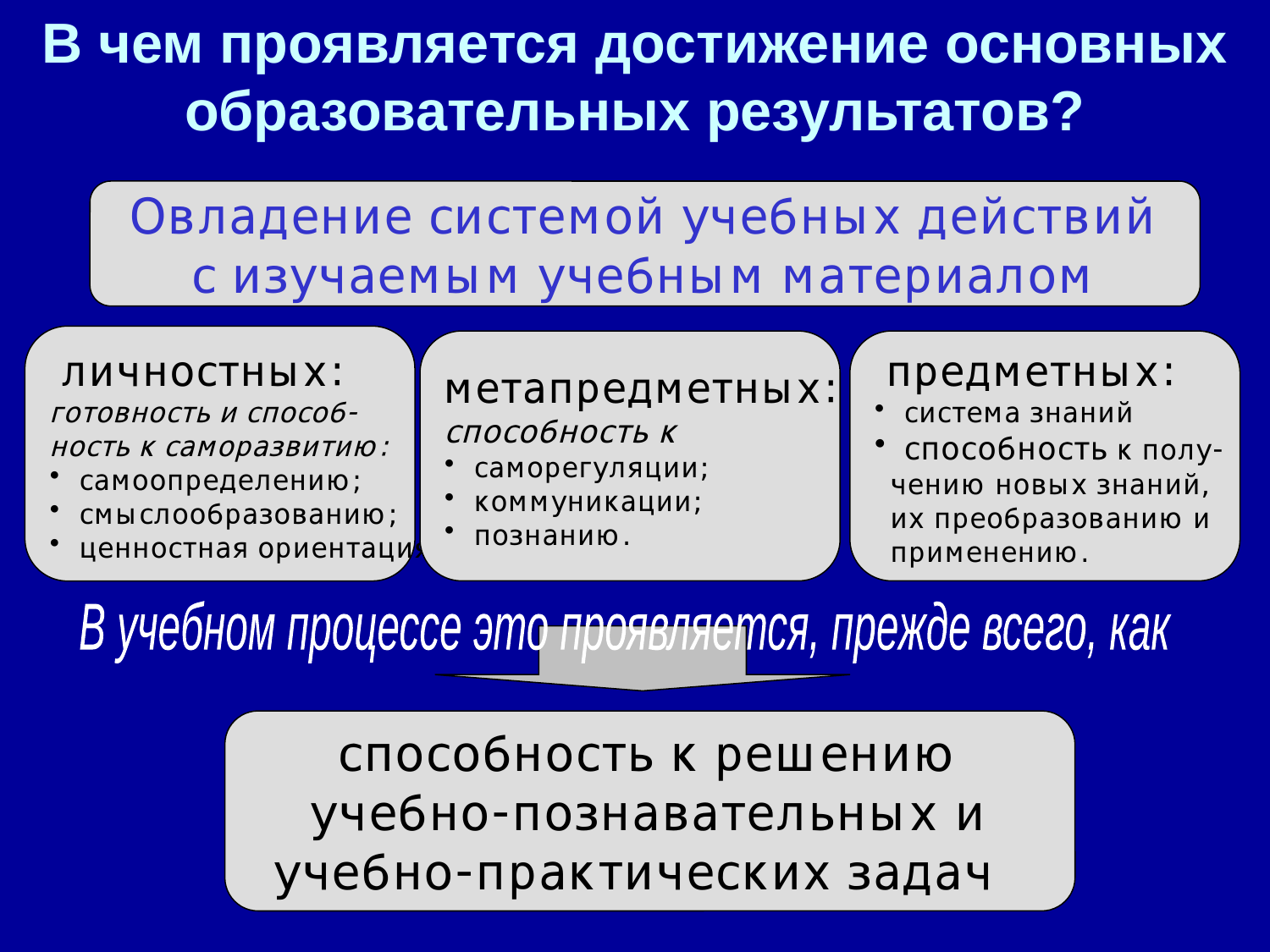

В чем проявляется достижение основных образовательных результатов?
Овладение системой учебных действий
с изучаемым учебным материалом
 личностных:
готовность и способ-
ность к саморазвитию:
самоопределению;
смыслообразованию;
ценностная ориентация.
метапредметных:
способность к
саморегуляции;
коммуникации;
познанию.
 предметных:
система знаний
способность к полу-
  чению новых знаний,
  их преобразованию и
  применению.
В учебном процессе это проявляется, прежде всего, как

способность к решению
учебно-познавательных и
учебно-практических задач